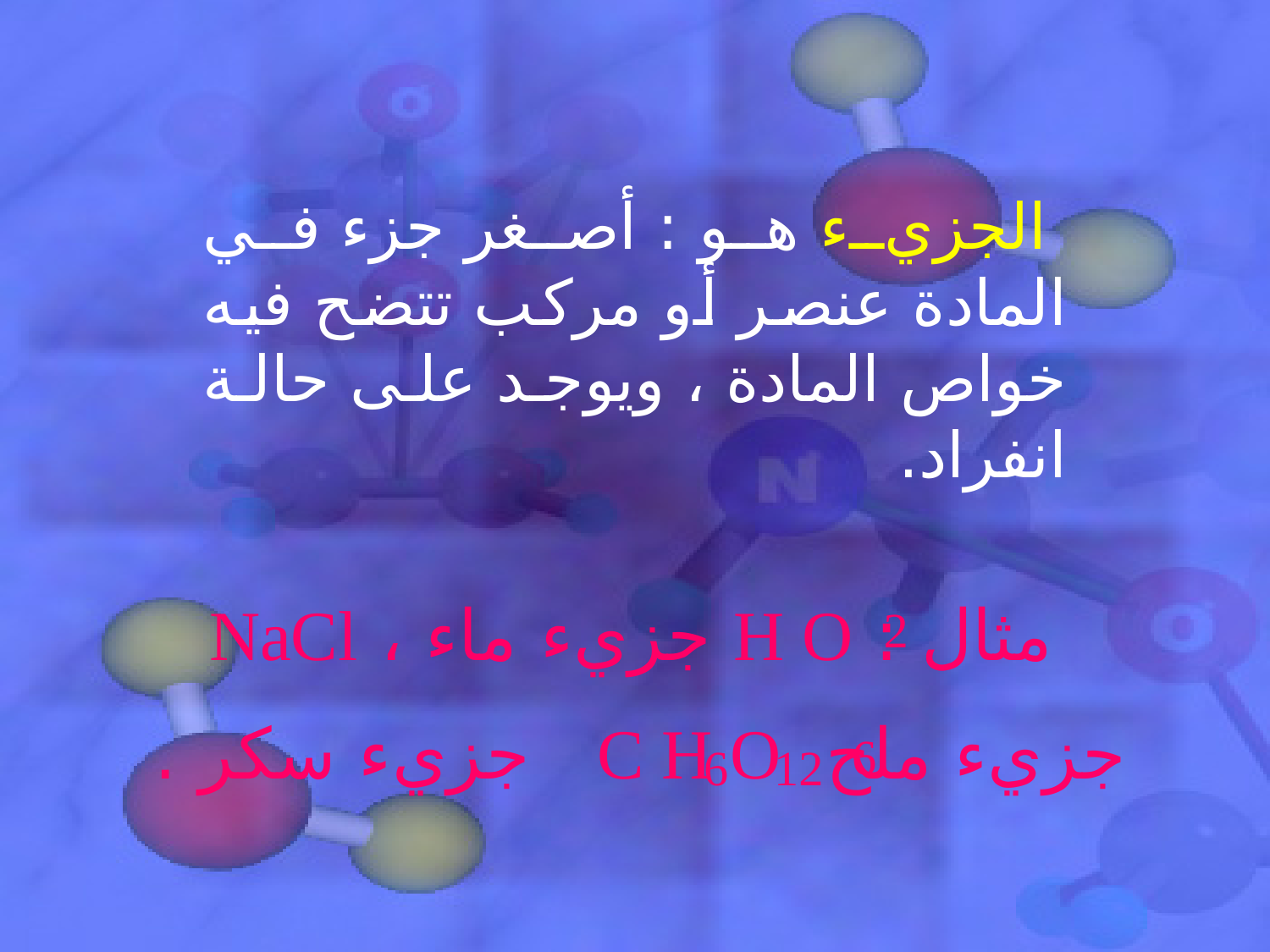

الجزيء هو : أصغر جزء في المادة عنصر أو مركب تتضح فيه خواص المادة ، ويوجد على حالة انفراد.
 مثال : H O جزيء ماء ، NaCl جزيء ملح  C H O   جزيء سكر .
2
6
6
12